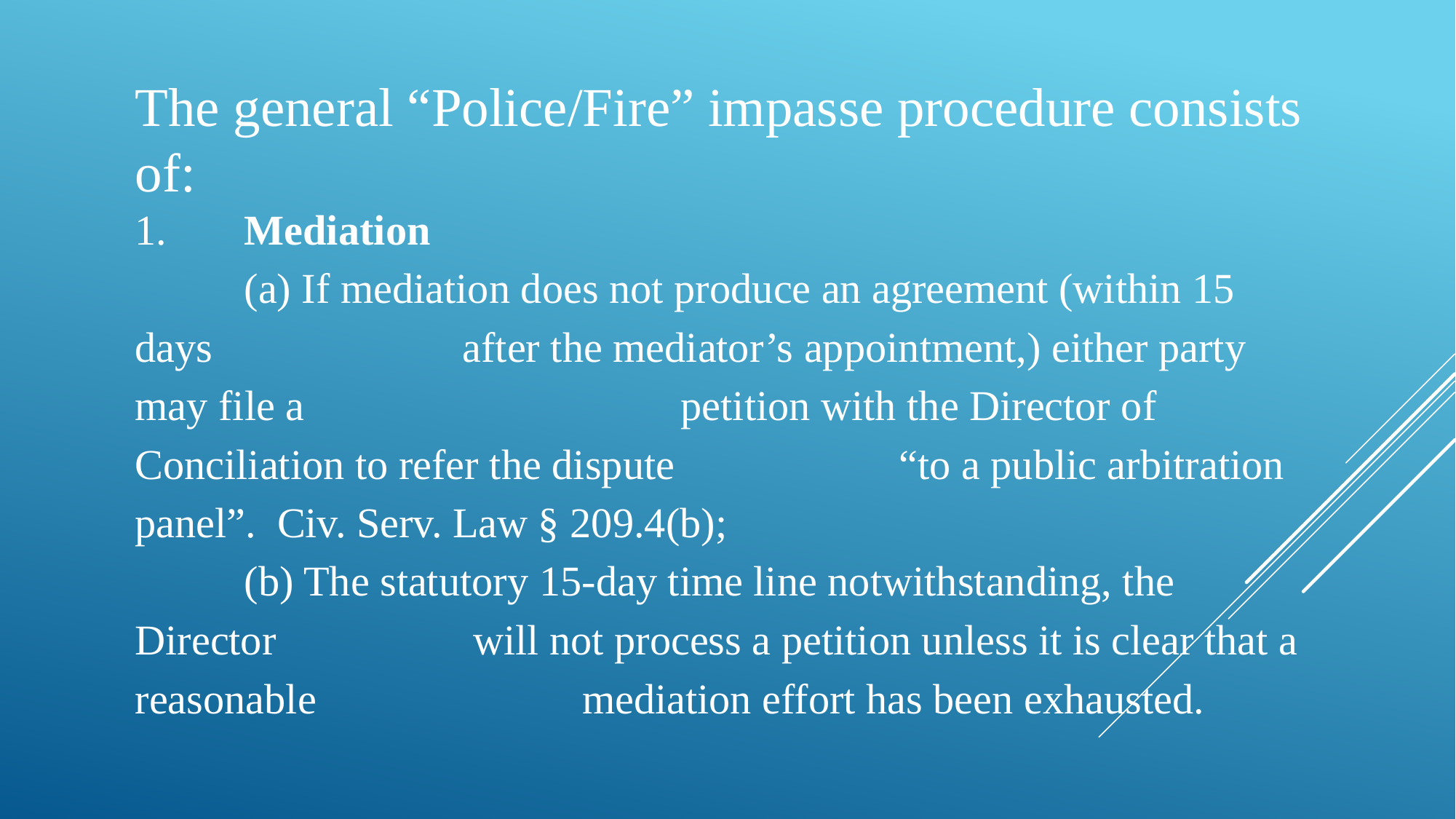

The general “Police/Fire” impasse procedure consists of:
1.	Mediation
	(a) If mediation does not produce an agreement (within 15 days 			after the mediator’s appointment,) either party may file a 				petition with the Director of 	Conciliation to refer the dispute 		“to a public arbitration panel”.  Civ. Serv. Law § 209.4(b);
	(b) The statutory 15-day time line notwithstanding, the Director 		 will not process a petition unless it is clear that a reasonable 			 mediation effort has been exhausted.